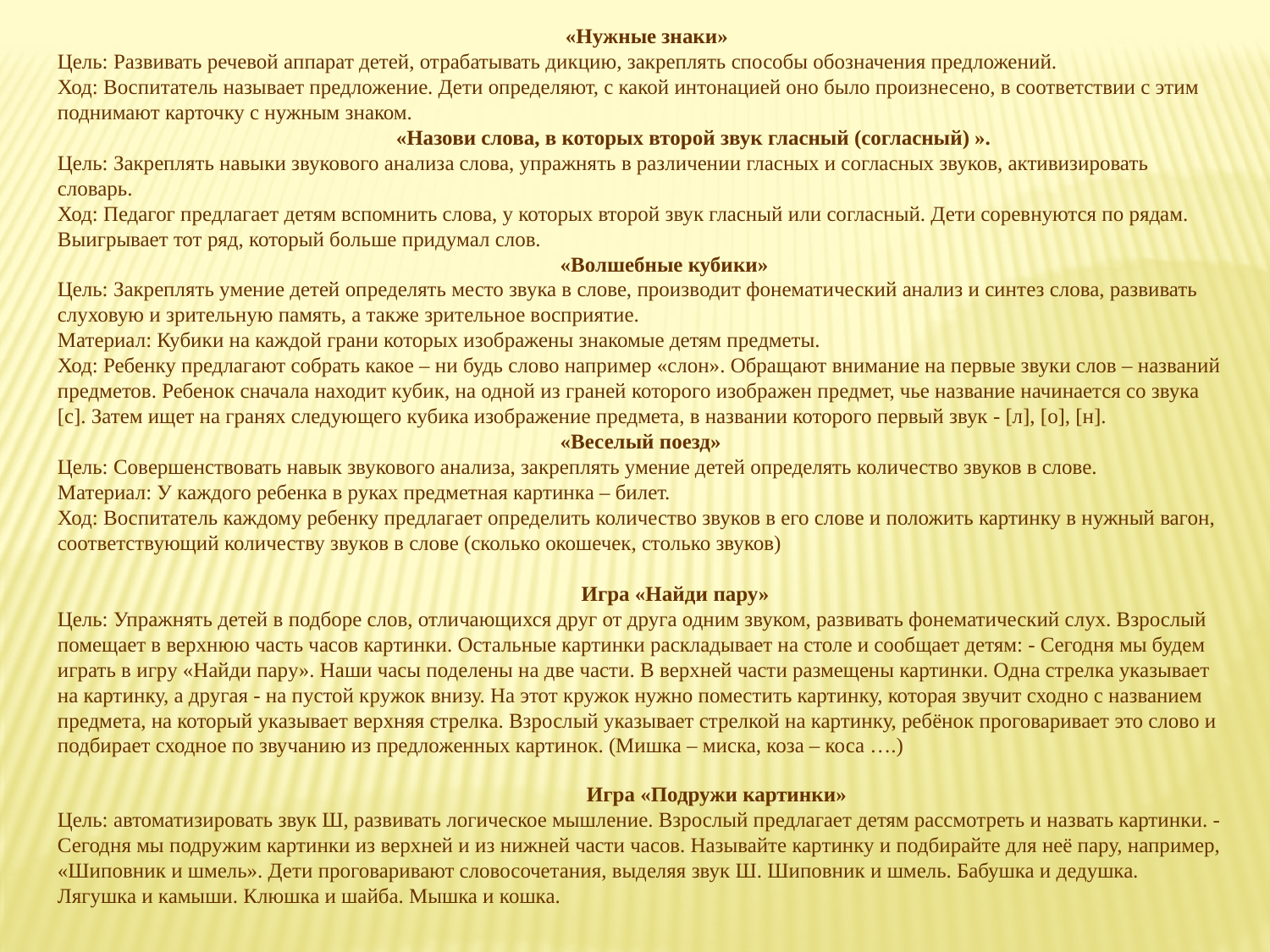

«Нужные знаки»
Цель: Развивать речевой аппарат детей, отрабатывать дикцию, закреплять способы обозначения предложений.
Ход: Воспитатель называет предложение. Дети определяют, с какой интонацией оно было произнесено, в соответствии с этим поднимают карточку с нужным знаком.
                                                                «Назови слова, в которых второй звук гласный (согласный) ».
Цель: Закреплять навыки звукового анализа слова, упражнять в различении гласных и согласных звуков, активизировать словарь.
Ход: Педагог предлагает детям вспомнить слова, у которых второй звук гласный или согласный. Дети соревнуются по рядам. Выигрывает тот ряд, который больше придумал слов.
                                                                                               «Волшебные кубики»
Цель: Закреплять умение детей определять место звука в слове, производит фонематический анализ и синтез слова, развивать слуховую и зрительную память, а также зрительное восприятие.
Материал: Кубики на каждой грани которых изображены знакомые детям предметы.
Ход: Ребенку предлагают собрать какое – ни будь слово например «слон». Обращают внимание на первые звуки слов – названий предметов. Ребенок сначала находит кубик, на одной из граней которого изображен предмет, чье название начинается со звука [с]. Затем ищет на гранях следующего кубика изображение предмета, в названии которого первый звук - [л], [о], [н].
                                                                                               «Веселый поезд»
Цель: Совершенствовать навык звукового анализа, закреплять умение детей определять количество звуков в слове.
Материал: У каждого ребенка в руках предметная картинка – билет.
Ход: Воспитатель каждому ребенку предлагает определить количество звуков в его слове и положить картинку в нужный вагон, соответствующий количеству звуков в слове (сколько окошечек, столько звуков)

                                                                                                   Игра «Найди пару»
Цель: Упражнять детей в подборе слов, отличающихся друг от друга одним звуком, развивать фонематический слух. Взрослый помещает в верхнюю часть часов картинки. Остальные картинки раскладывает на столе и сообщает детям: - Сегодня мы будем играть в игру «Найди пару». Наши часы поделены на две части. В верхней части размещены картинки. Одна стрелка указывает на картинку, а другая - на пустой кружок внизу. На этот кружок нужно поместить картинку, которая звучит сходно с названием предмета, на который указывает верхняя стрелка. Взрослый указывает стрелкой на картинку, ребёнок проговаривает это слово и подбирает сходное по звучанию из предложенных картинок. (Мишка – миска, коза – коса ….)

                                                                                                    Игра «Подружи картинки»
Цель: автоматизировать звук Ш, развивать логическое мышление. Взрослый предлагает детям рассмотреть и назвать картинки. - Сегодня мы подружим картинки из верхней и из нижней части часов. Называйте картинку и подбирайте для неё пару, например, «Шиповник и шмель». Дети проговаривают словосочетания, выделяя звук Ш. Шиповник и шмель. Бабушка и дедушка. Лягушка и камыши. Клюшка и шайба. Мышка и кошка.